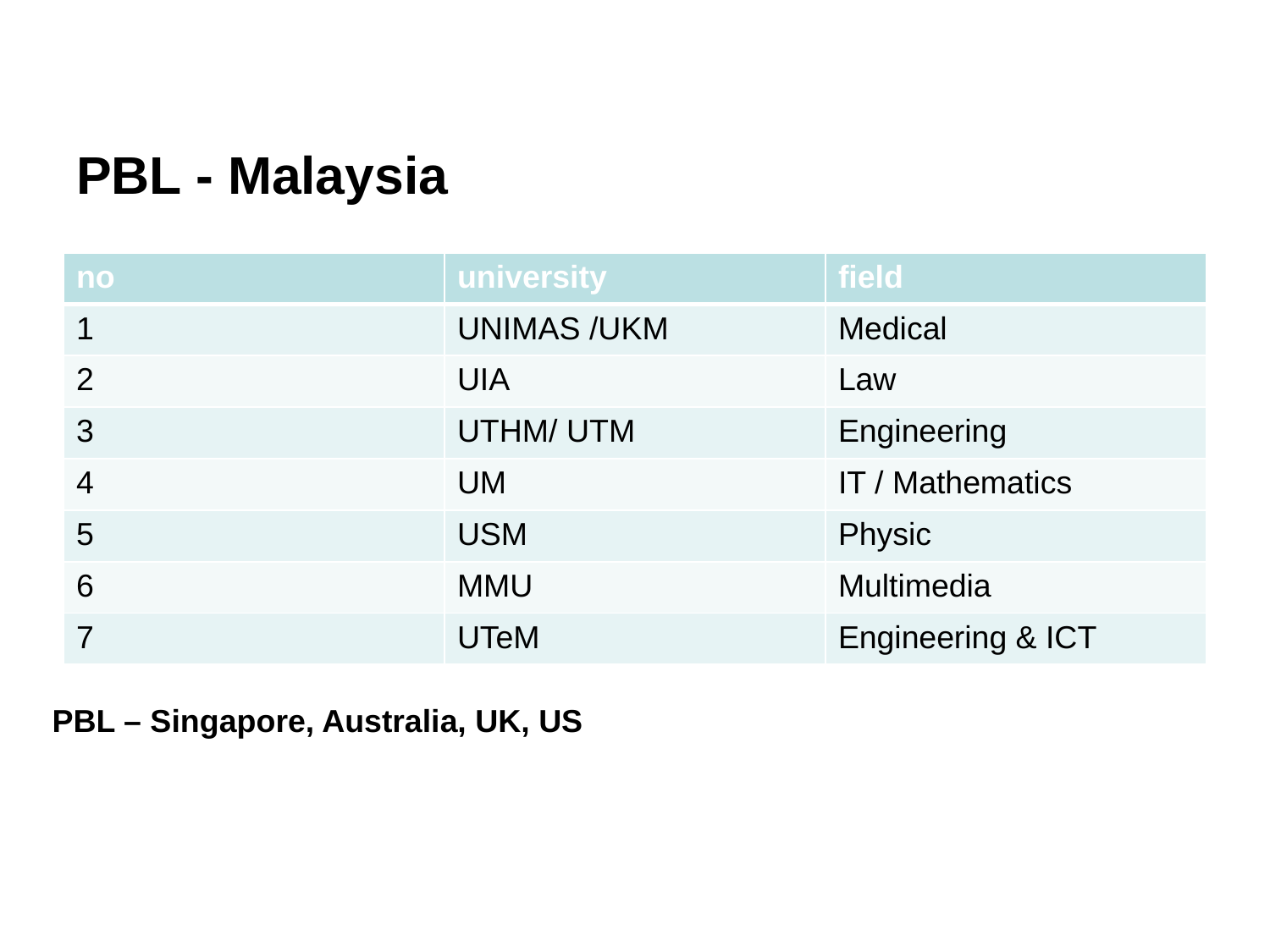

# PBL - Malaysia
| no | university | field |
| --- | --- | --- |
| 1 | UNIMAS /UKM | Medical |
| 2 | UIA | Law |
| 3 | UTHM/ UTM | Engineering |
| 4 | UM | IT / Mathematics |
| 5 | USM | Physic |
| 6 | MMU | Multimedia |
| 7 | UTeM | Engineering & ICT |
PBL – Singapore, Australia, UK, US